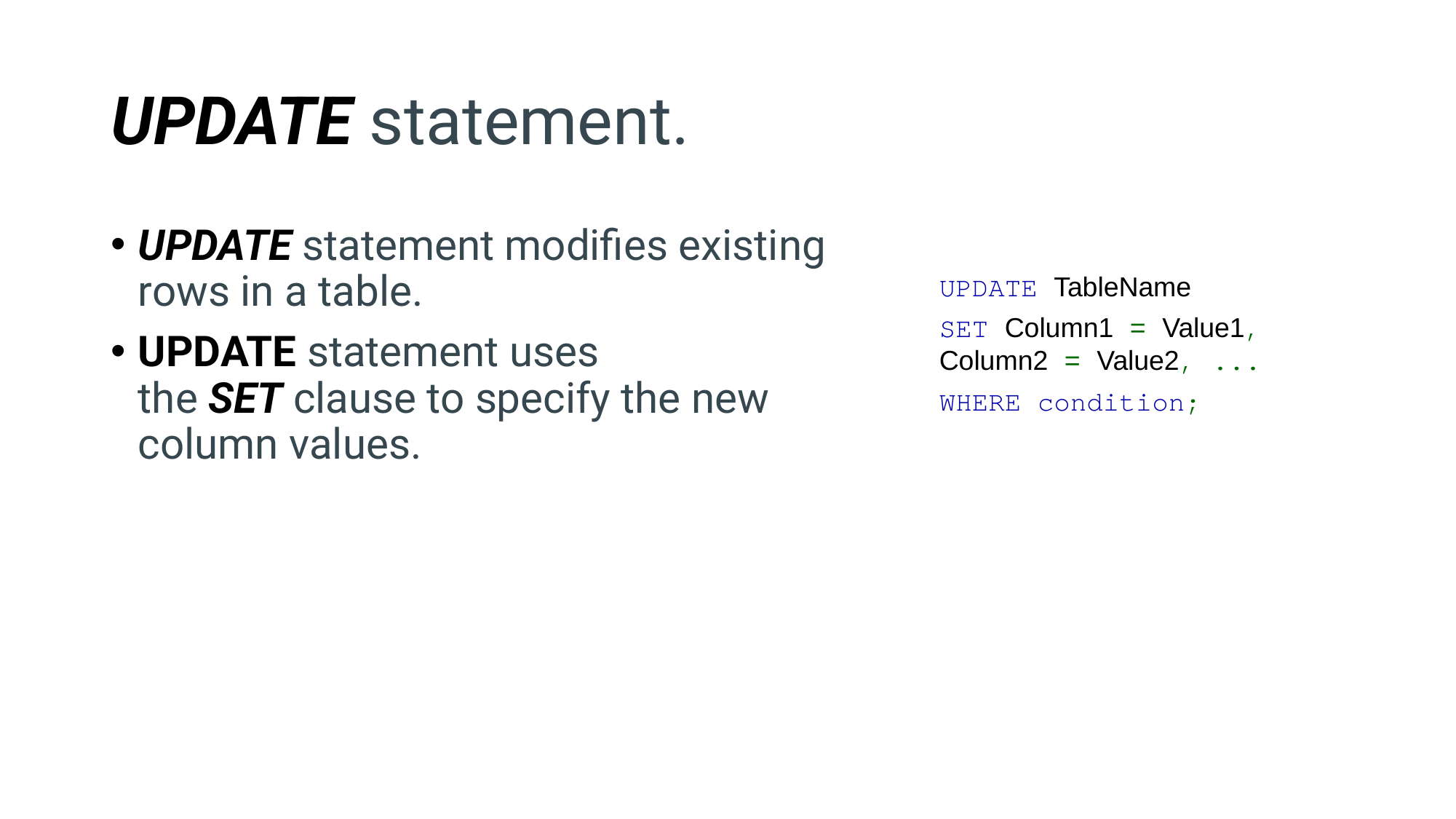

# UPDATE statement.
UPDATE statement modifies existing rows in a table.
UPDATE statement uses the SET clause to specify the new column values.
UPDATE TableName
SET Column1 = Value1, Column2 = Value2, ...
WHERE condition;